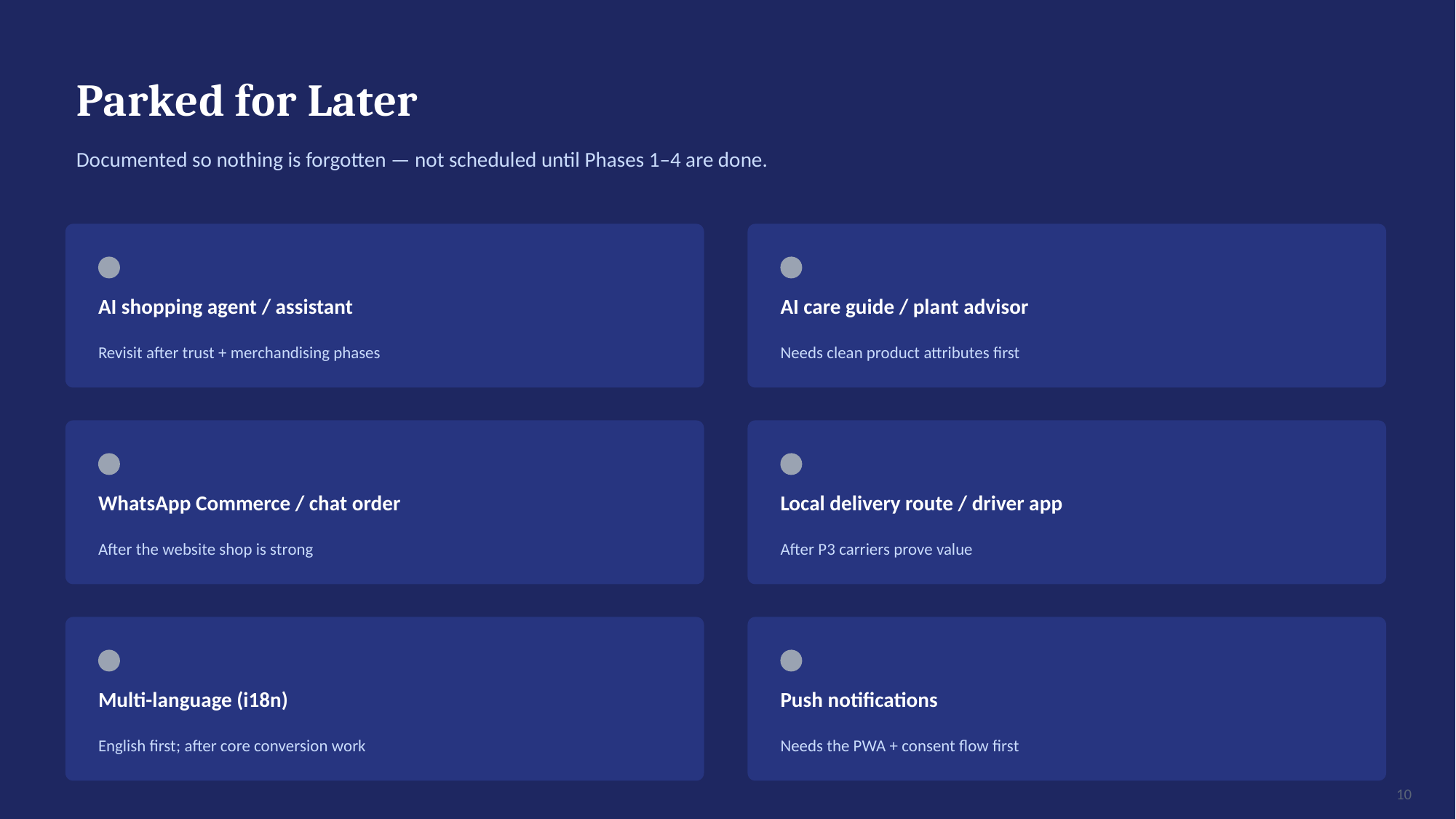

Parked for Later
Documented so nothing is forgotten — not scheduled until Phases 1–4 are done.

AI shopping agent / assistant
AI care guide / plant advisor
Revisit after trust + merchandising phases
Needs clean product attributes first

WhatsApp Commerce / chat order
Local delivery route / driver app
After the website shop is strong
After P3 carriers prove value

Multi-language (i18n)
Push notifications
English first; after core conversion work
Needs the PWA + consent flow first
10